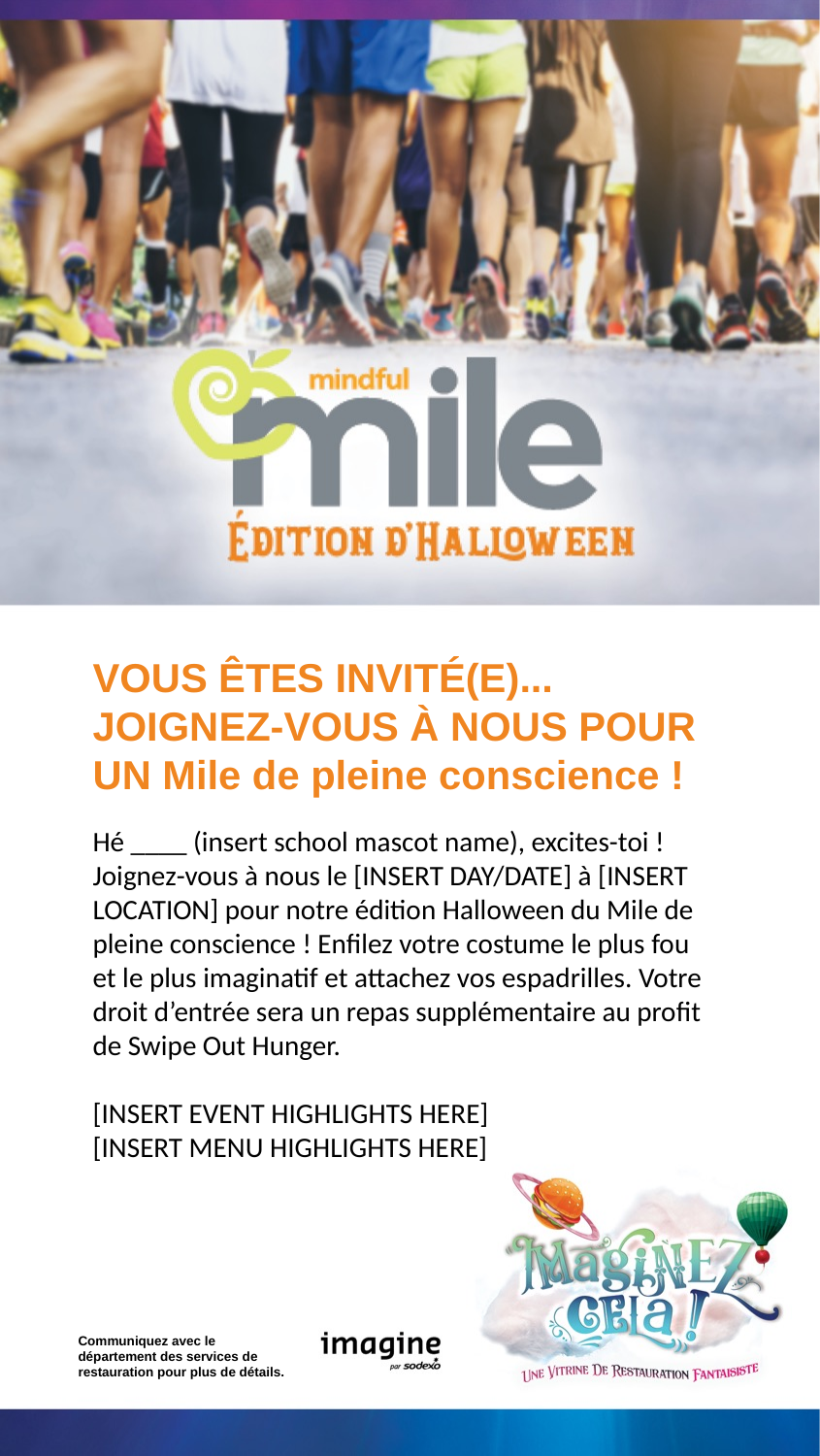

VOUS ÊTES INVITÉ(E)... JOIGNEZ-VOUS À NOUS POUR UN Mile de pleine conscience !
Hé ____ (insert school mascot name), excites-toi ! Joignez-vous à nous le [INSERT DAY/DATE] à [INSERT LOCATION] pour notre édition Halloween du Mile de pleine conscience ! Enfilez votre costume le plus fou et le plus imaginatif et attachez vos espadrilles. Votre droit d’entrée sera un repas supplémentaire au profit de Swipe Out Hunger.

[INSERT EVENT HIGHLIGHTS HERE]
[INSERT MENU HIGHLIGHTS HERE]

Communiquez avec le département des services de restauration pour plus de détails.